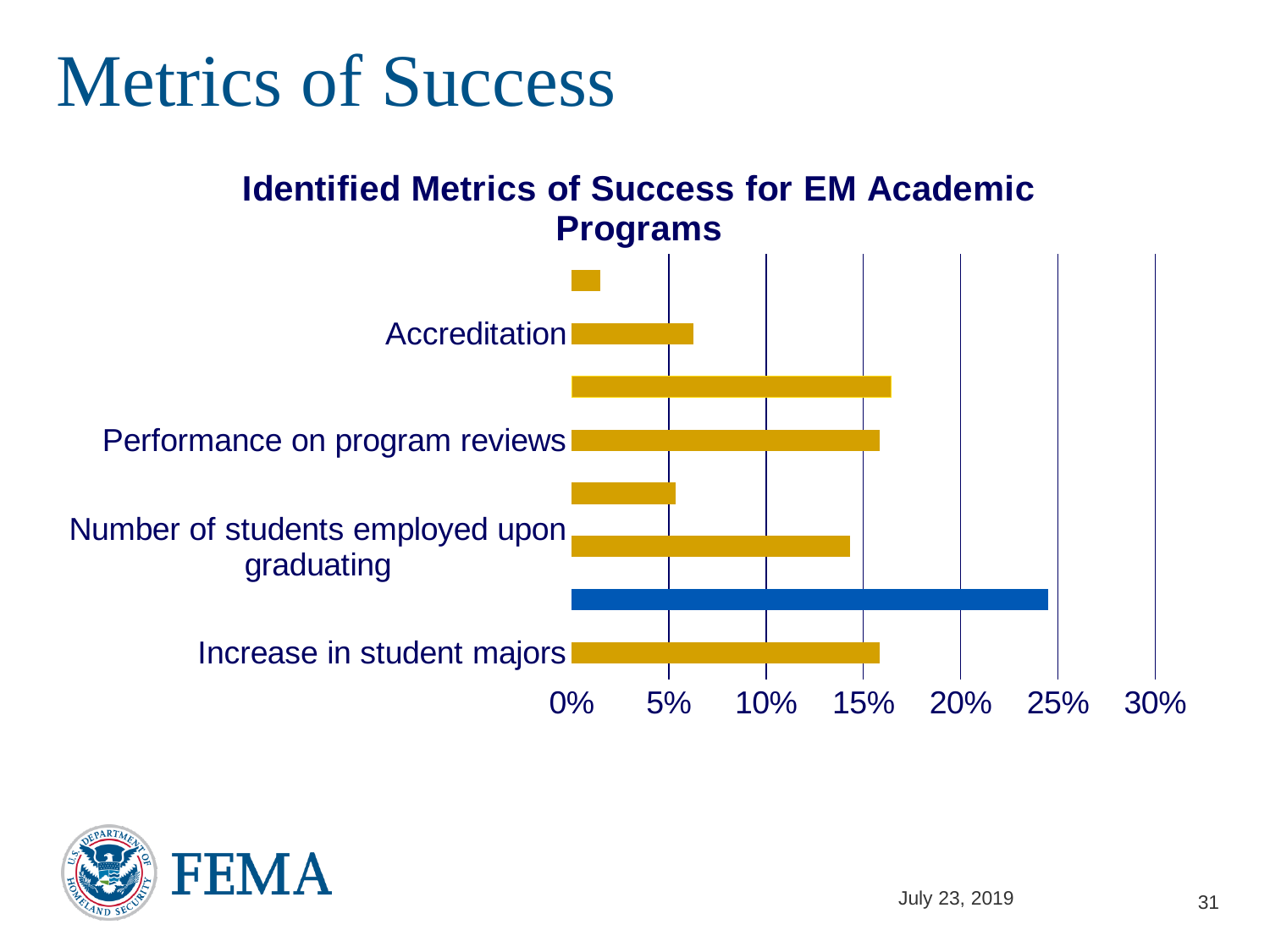

# Metrics of Success

### Chart: Identified Metrics of Success for EM Academic Programs

| Category | Series 1 |
|---|---|
| Increase in student majors | 0.1582 |
| Number of graduates | 0.2448 |
| Number of students employed upon graduating | 0.1433 |
| Percent of external funding | 0.0537 |
| Performance on program reviews | 0.1582 |
| Student opportunities (intership, research opportunities) | 0.1642 |
| Accreditation | 0.0627 |
| other | 0.0149 |
31